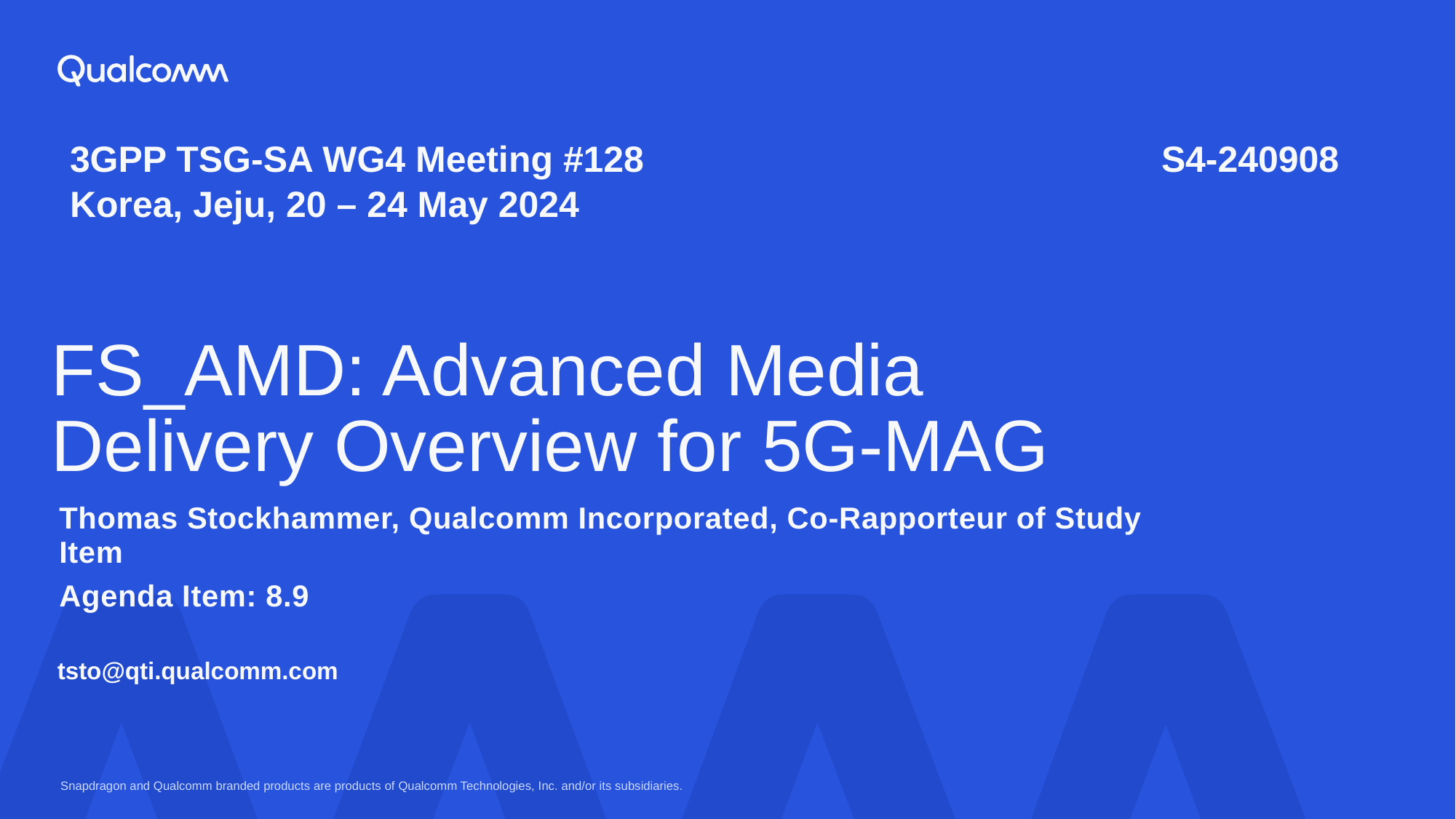

3GPP TSG-SA WG4 Meeting #128					S4-240908
Korea, Jeju, 20 – 24 May 2024
# FS_AMD: Advanced Media Delivery Overview for 5G-MAG
Thomas Stockhammer, Qualcomm Incorporated, Co-Rapporteur of Study Item
Agenda Item: 8.9
tsto@qti.qualcomm.com